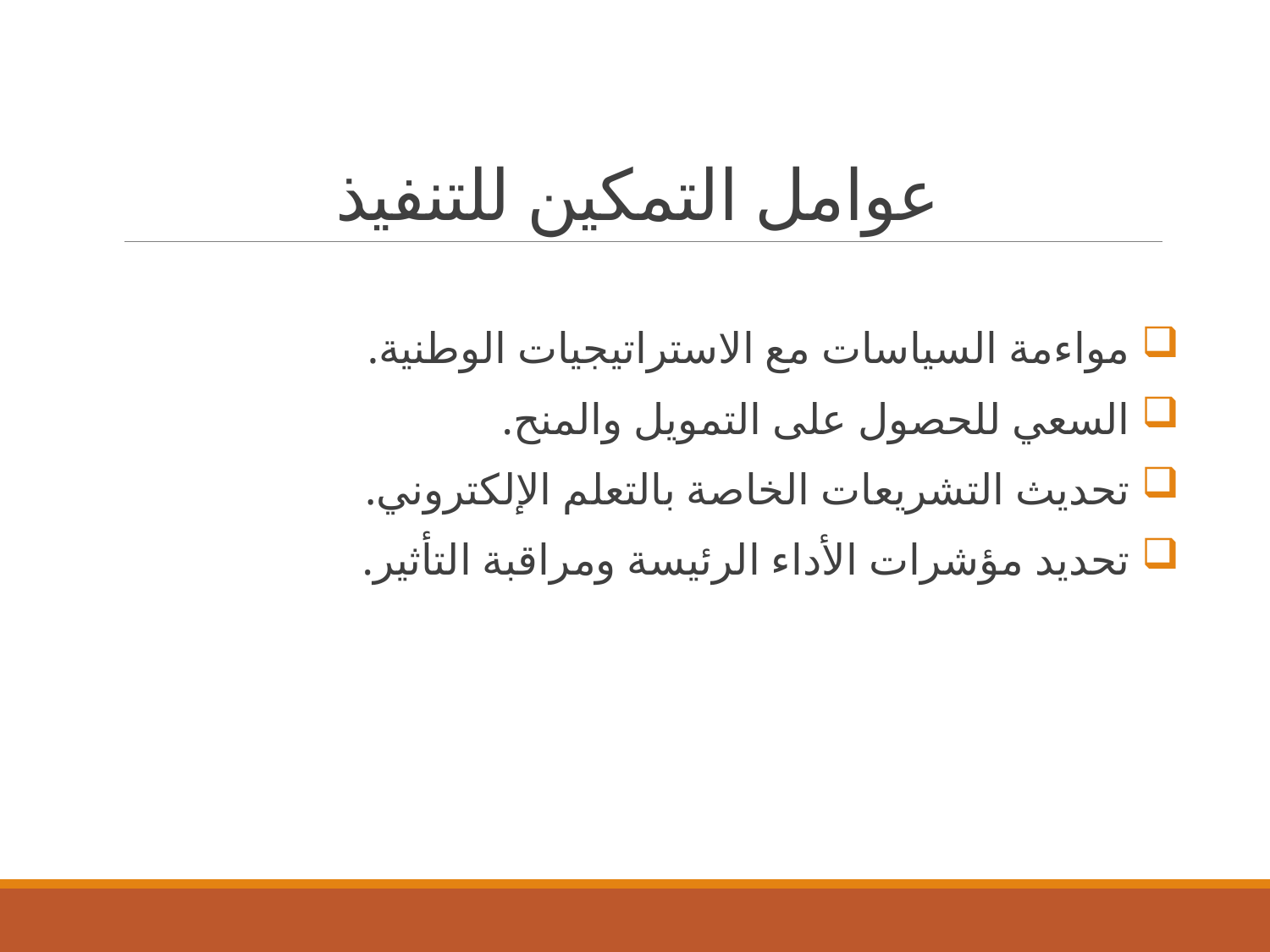

# عوامل التمكين للتنفيذ
 مواءمة السياسات مع الاستراتيجيات الوطنية.
 السعي للحصول على التمويل والمنح.
 تحديث التشريعات الخاصة بالتعلم الإلكتروني.
 تحديد مؤشرات الأداء الرئيسة ومراقبة التأثير.